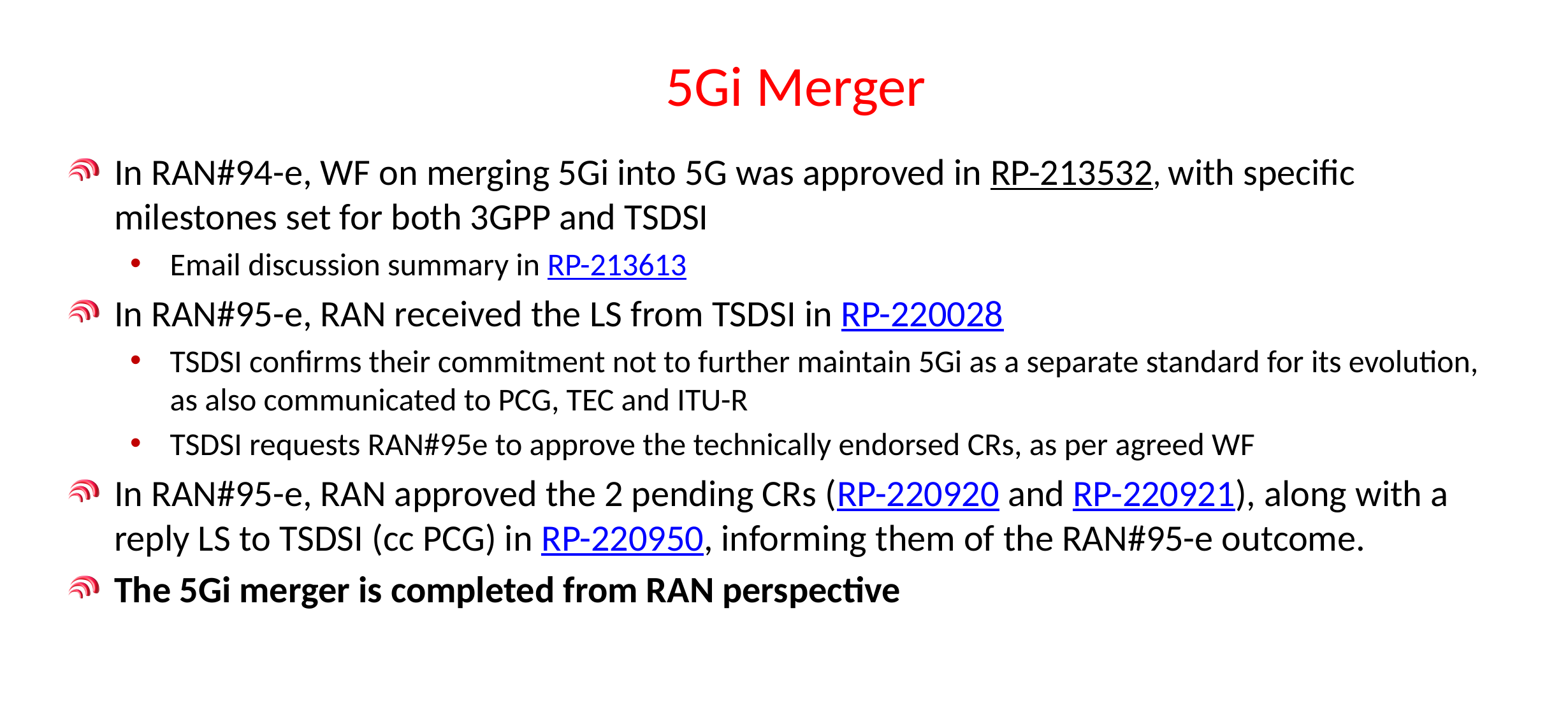

# 5Gi Merger
In RAN#94-e, WF on merging 5Gi into 5G was approved in RP-213532, with specific milestones set for both 3GPP and TSDSI
Email discussion summary in RP-213613
In RAN#95-e, RAN received the LS from TSDSI in RP-220028
TSDSI confirms their commitment not to further maintain 5Gi as a separate standard for its evolution, as also communicated to PCG, TEC and ITU-R
TSDSI requests RAN#95e to approve the technically endorsed CRs, as per agreed WF
In RAN#95-e, RAN approved the 2 pending CRs (RP-220920 and RP-220921), along with a reply LS to TSDSI (cc PCG) in RP-220950, informing them of the RAN#95-e outcome.
The 5Gi merger is completed from RAN perspective